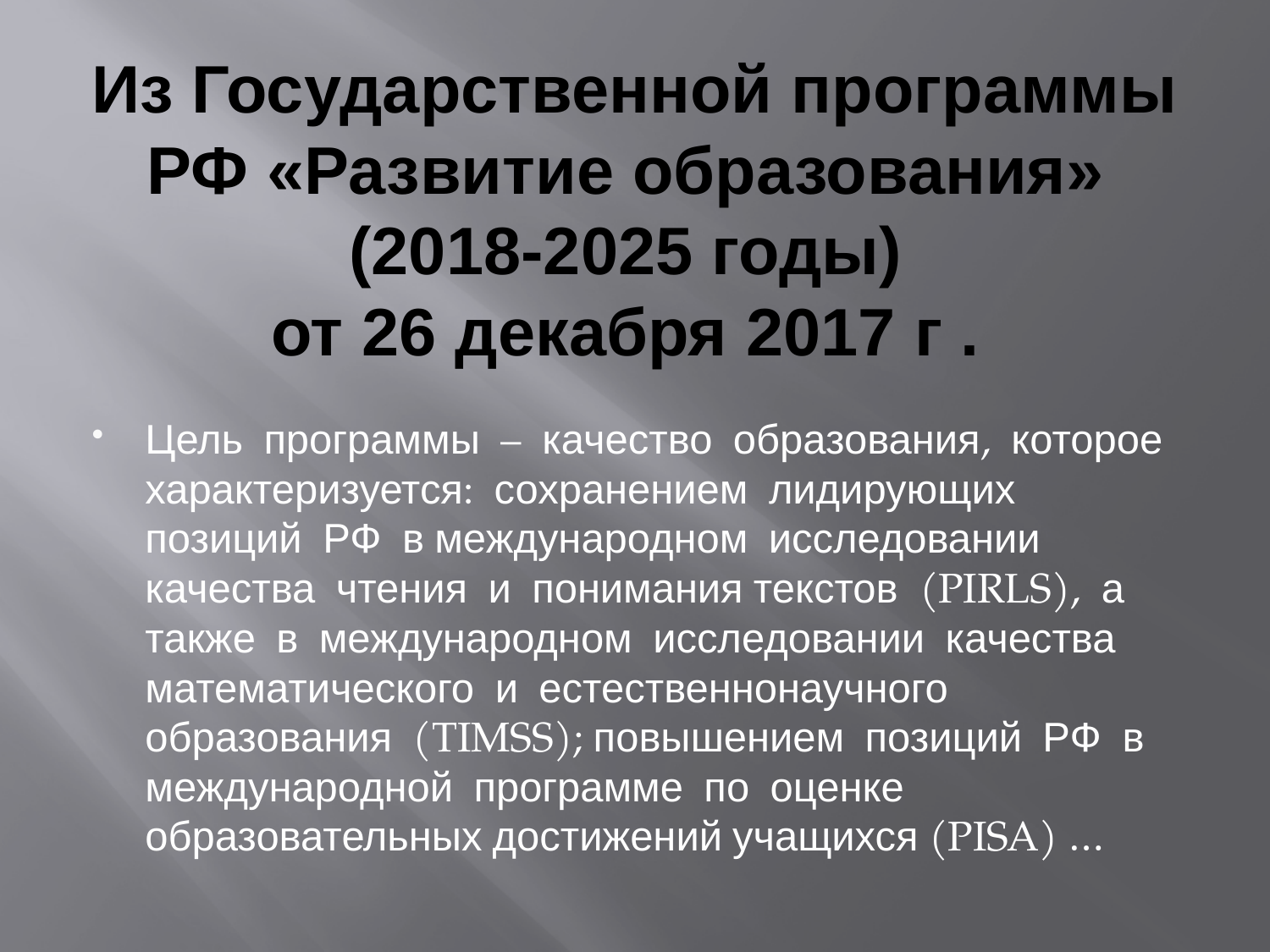

# Из Государственной программы РФ «Развитие образования» (2018-2025 годы) от 26 декабря 2017 г .
Цель  программы  –  качество  образования,  которое характеризуется:  сохранением  лидирующих  позиций  РФ  в международном  исследовании  качества  чтения  и  понимания текстов  (PIRLS),  а  также  в  международном  исследовании  качества математического  и  естественнонаучного  образования  (TIMSS); повышением  позиций  РФ  в  международной  программе  по  оценке образовательных достижений учащихся (PISA) …